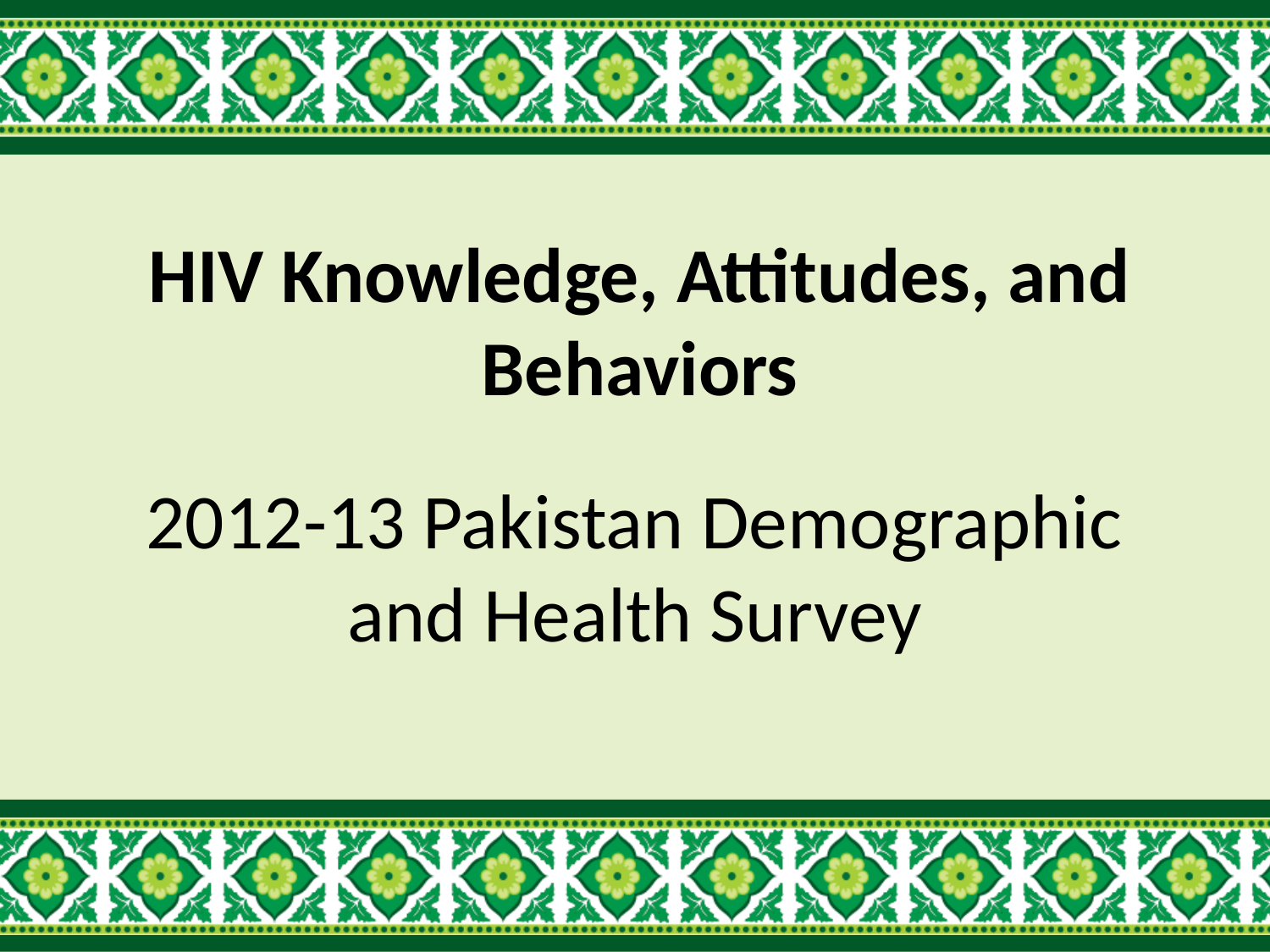

HIV Knowledge, Attitudes, and Behaviors
2012-13 Pakistan Demographic
and Health Survey